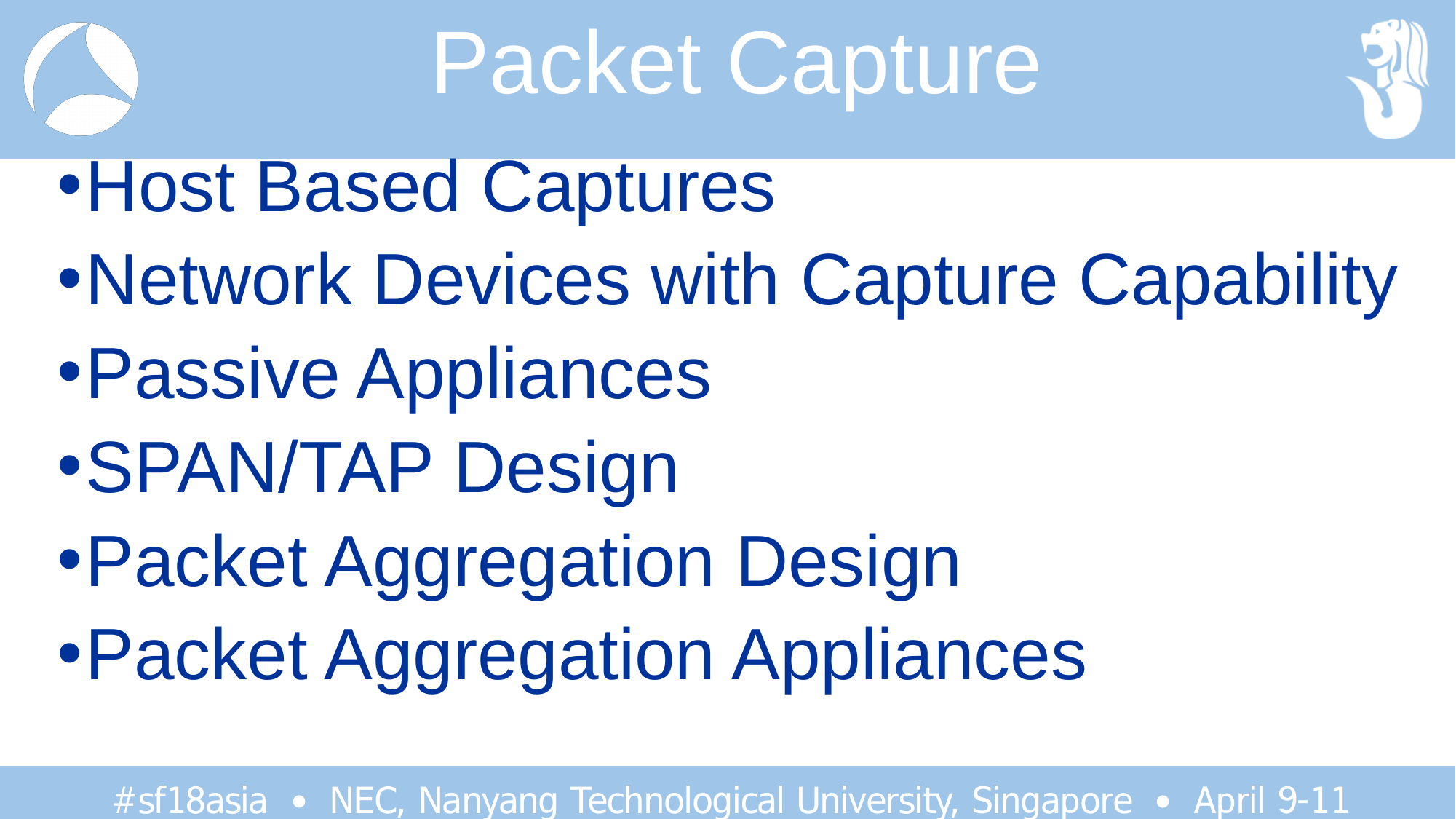

# Packet Capture
Host Based Captures
Network Devices with Capture Capability
Passive Appliances
SPAN/TAP Design
Packet Aggregation Design
Packet Aggregation Appliances